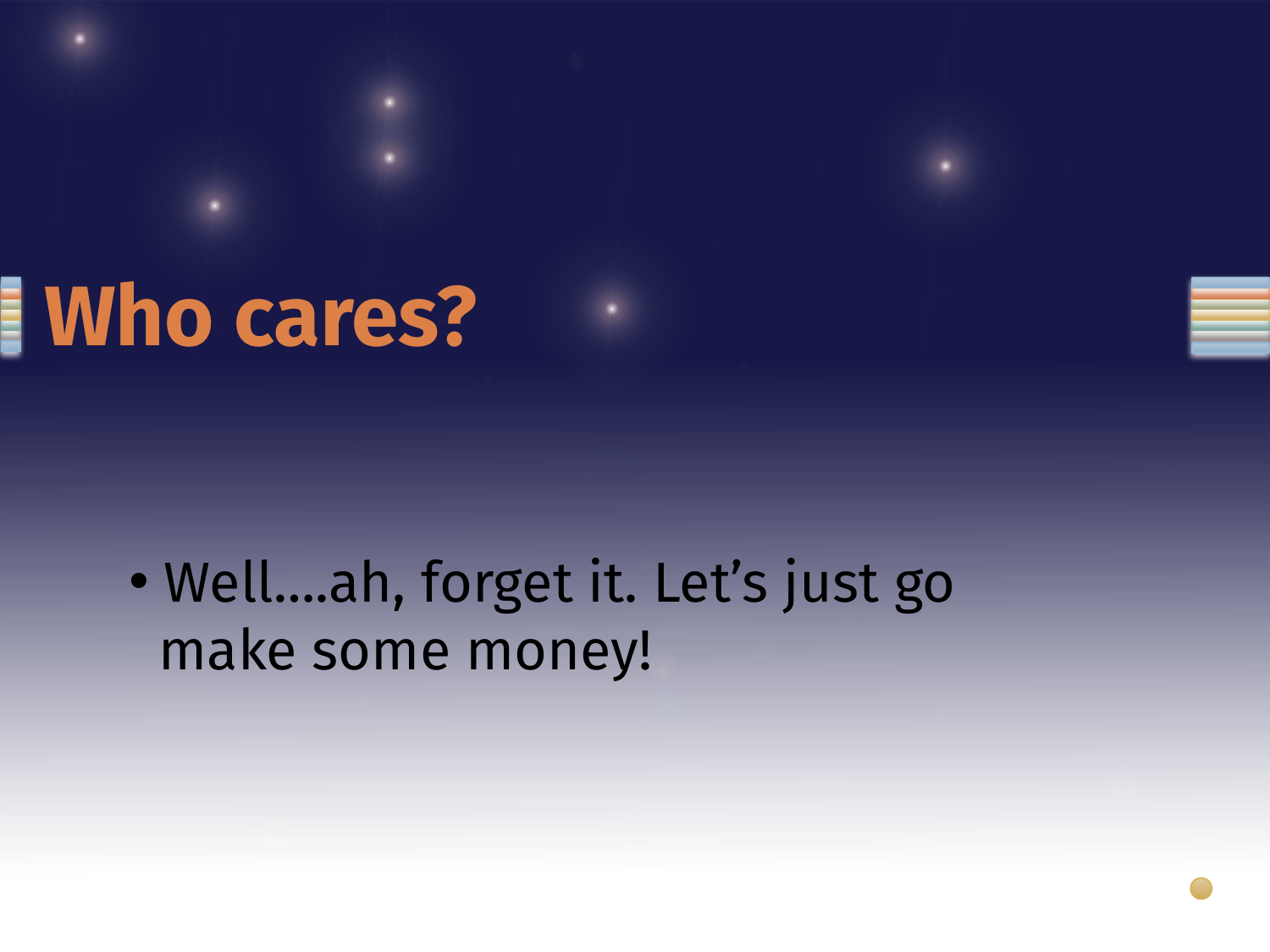

# Who cares?

 Well….ah, forget it. Let’s just go
  make some money!